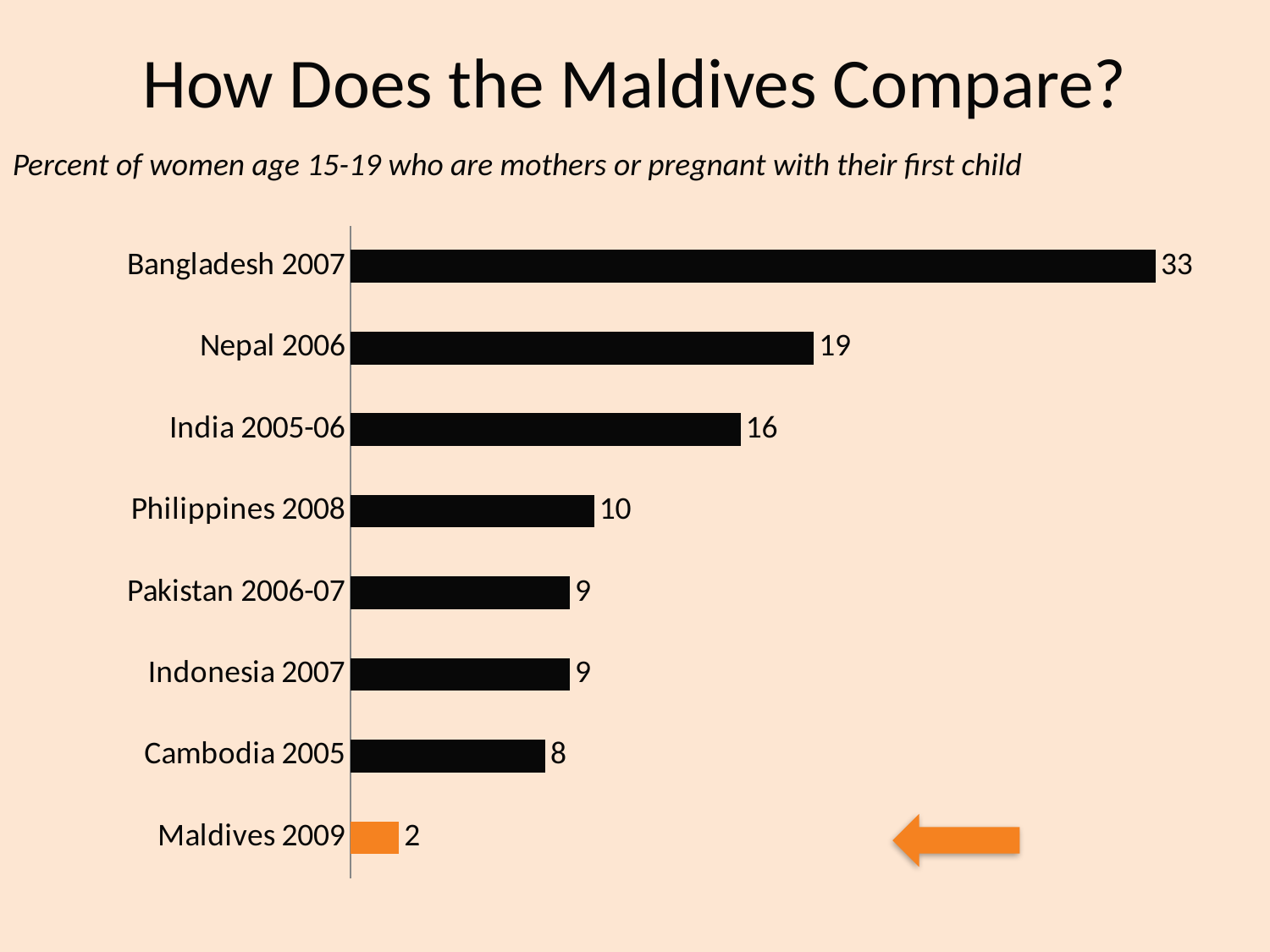

# How Does the Maldives Compare?
Percent of women age 15-19 who are mothers or pregnant with their first child

### Chart

| Category | Series 1 |
|---|---|
| Maldives 2009 | 2.0 |
| Cambodia 2005 | 8.0 |
| Indonesia 2007 | 9.0 |
| Pakistan 2006-07 | 9.0 |
| Philippines 2008 | 10.0 |
| India 2005-06 | 16.0 |
| Nepal 2006 | 19.0 |
| Bangladesh 2007 | 33.0 |